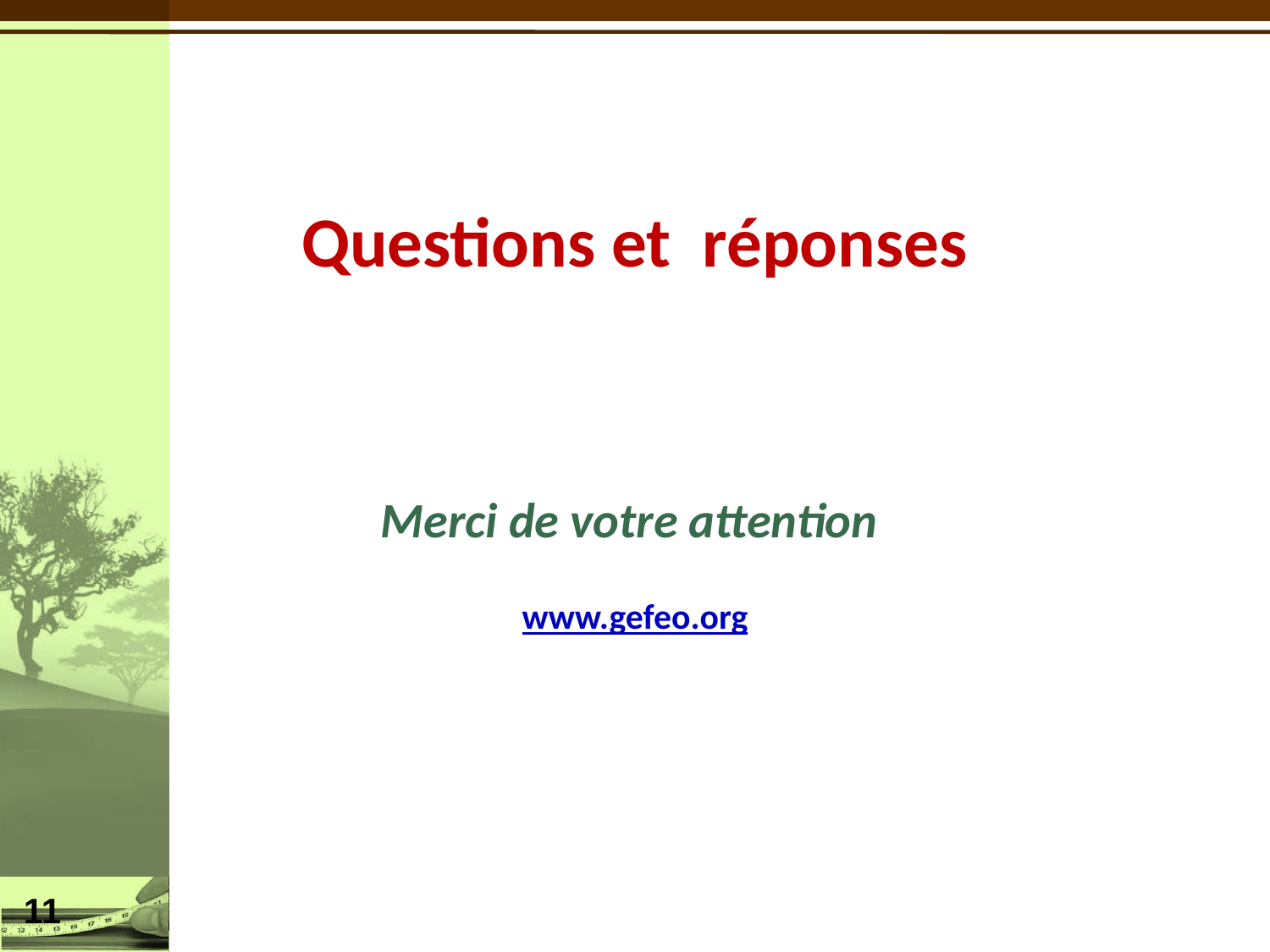

Questions et  réponses

Merci de votre attention

www.gefeo.org

11